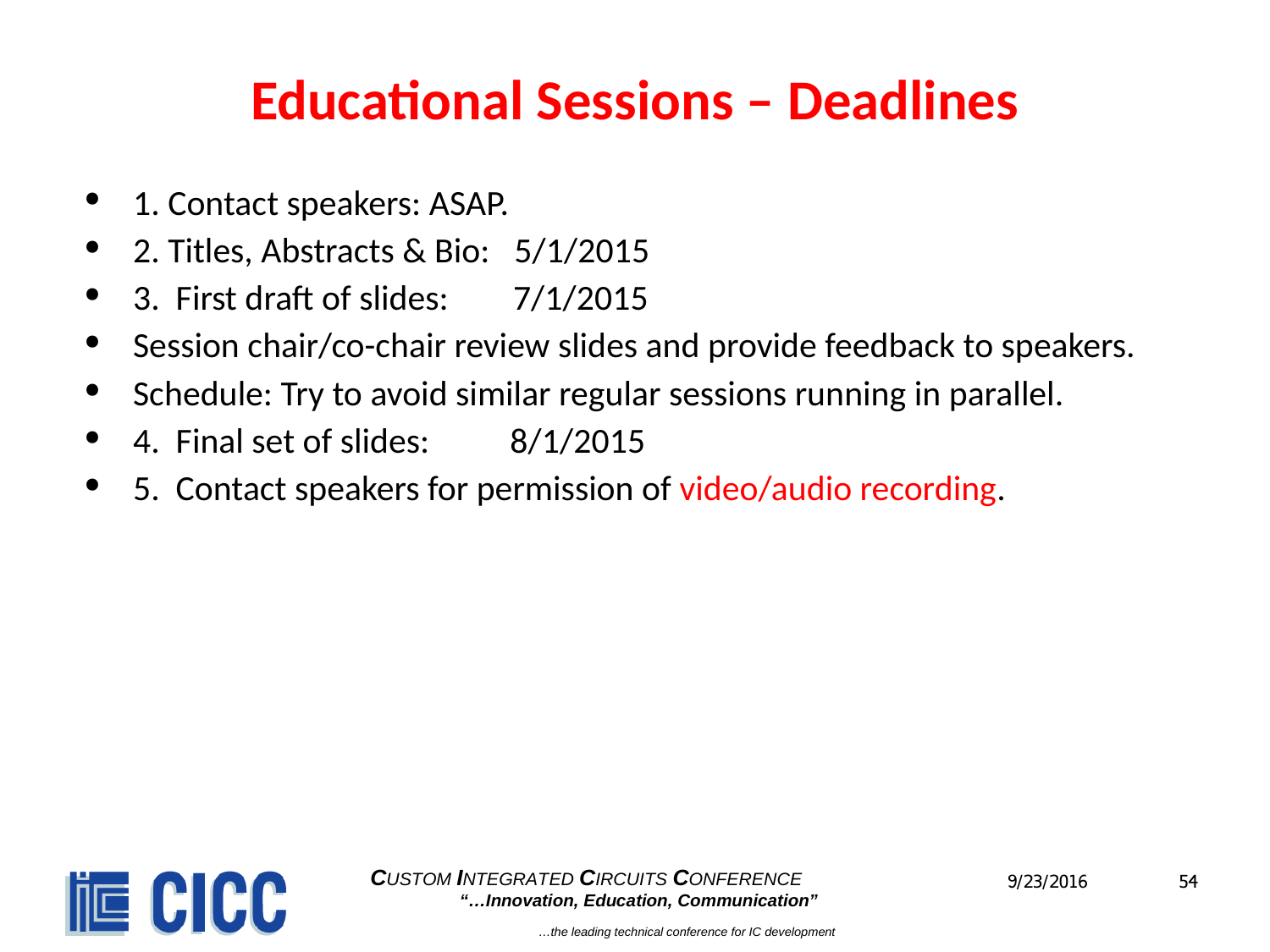

# Educational Sessions – Deadlines
1. Contact speakers: ASAP.
2. Titles, Abstracts & Bio:   5/1/2015
3.  First draft of slides:        7/1/2015
Session chair/co-chair review slides and provide feedback to speakers.
Schedule: Try to avoid similar regular sessions running in parallel.
4.  Final set of slides:          8/1/2015
5.  Contact speakers for permission of video/audio recording.